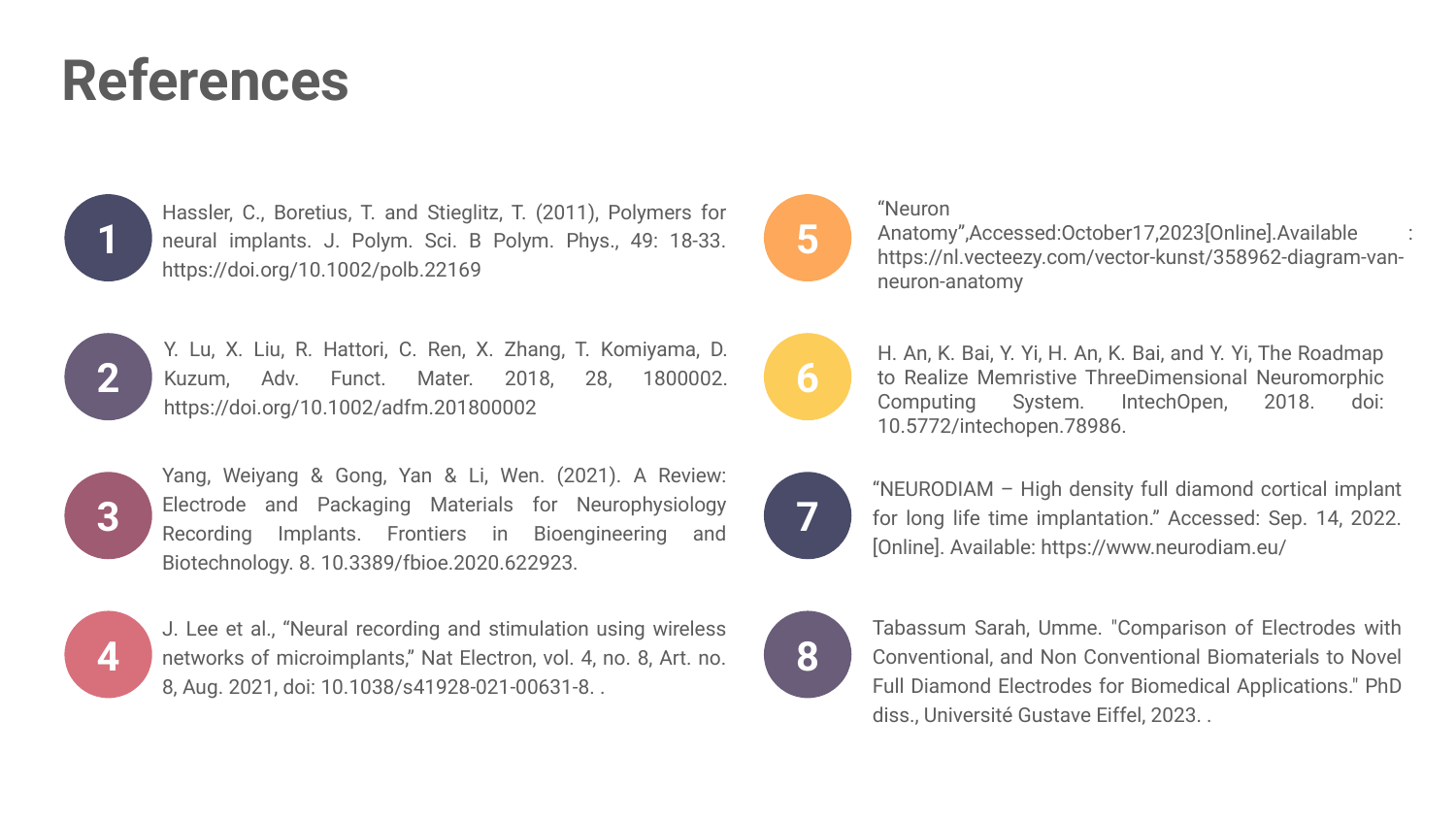

# References
“Neuron Anatomy”,Accessed:October17,2023[Online].Available : https://nl.vecteezy.com/vector-kunst/358962-diagram-van-neuron-anatomy
1
5
Hassler, C., Boretius, T. and Stieglitz, T. (2011), Polymers for neural implants. J. Polym. Sci. B Polym. Phys., 49: 18-33. https://doi.org/10.1002/polb.22169
Y. Lu, X. Liu, R. Hattori, C. Ren, X. Zhang, T. Komiyama, D. Kuzum, Adv. Funct. Mater. 2018, 28, 1800002. https://doi.org/10.1002/adfm.201800002
2
6
H. An, K. Bai, Y. Yi, H. An, K. Bai, and Y. Yi, The Roadmap to Realize Memristive ThreeDimensional Neuromorphic Computing System. IntechOpen, 2018. doi: 10.5772/intechopen.78986.
Yang, Weiyang & Gong, Yan & Li, Wen. (2021). A Review: Electrode and Packaging Materials for Neurophysiology Recording Implants. Frontiers in Bioengineering and Biotechnology. 8. 10.3389/fbioe.2020.622923.
3
7
“NEURODIAM – High density full diamond cortical implant for long life time implantation.” Accessed: Sep. 14, 2022. [Online]. Available: https://www.neurodiam.eu/
Tabassum Sarah, Umme. "Comparison of Electrodes with Conventional, and Non Conventional Biomaterials to Novel Full Diamond Electrodes for Biomedical Applications." PhD diss., Université Gustave Eiffel, 2023. .
4
8
J. Lee et al., “Neural recording and stimulation using wireless networks of microimplants,” Nat Electron, vol. 4, no. 8, Art. no. 8, Aug. 2021, doi: 10.1038/s41928-021-00631-8. .